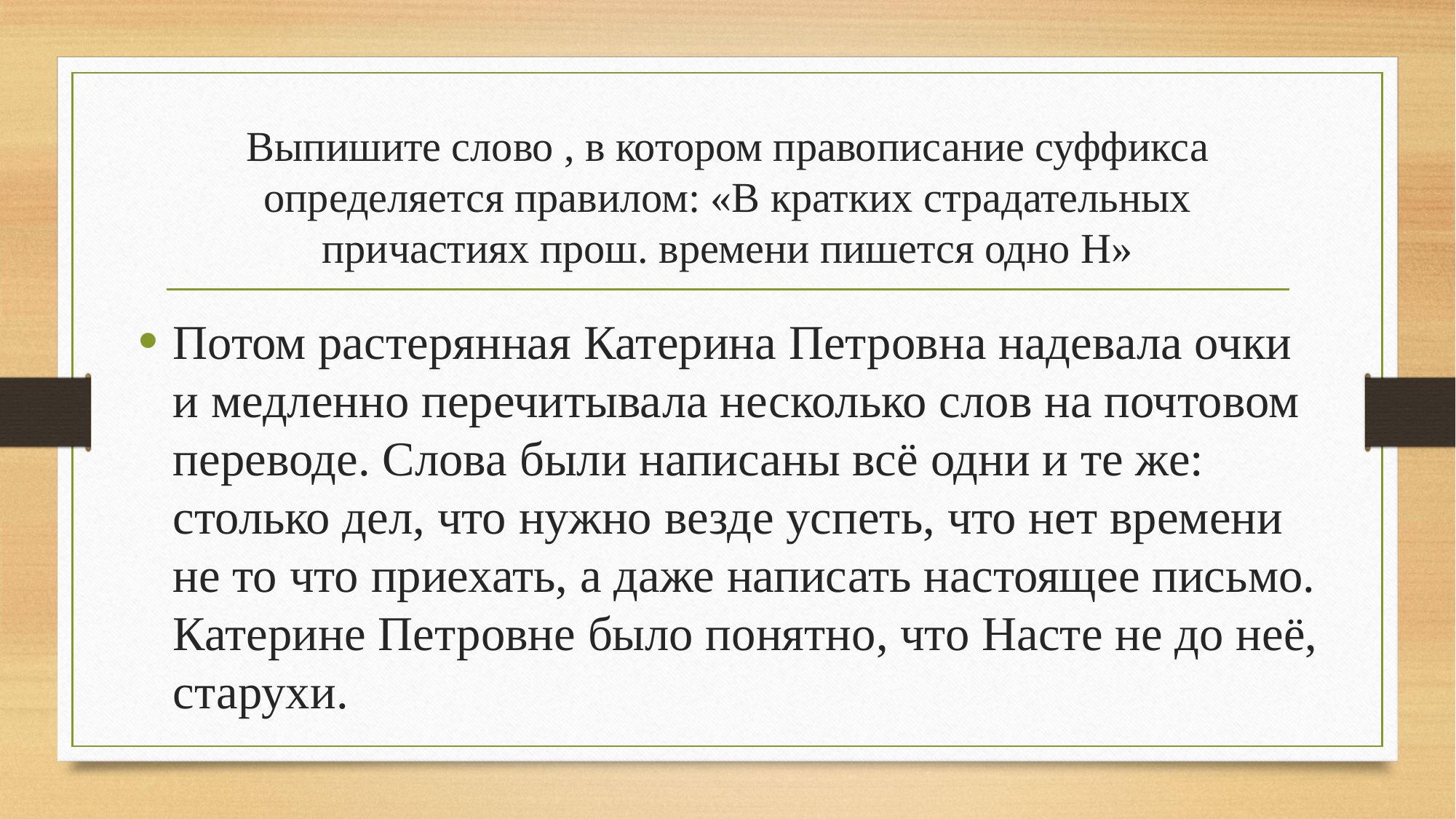

# Выпишите слово , в котором правописание суффикса определяется правилом: «В кратких страдательных причастиях прош. времени пишется одно Н»
Потом растерянная Катерина Петровна надевала очки и медленно перечитывала несколько слов на почтовом переводе. Слова были написаны всё одни и те же: столько дел, что нужно везде успеть, что нет времени не то что приехать, а даже написать настоящее письмо. Катерине Петровне было понятно, что Насте не до неё, старухи.